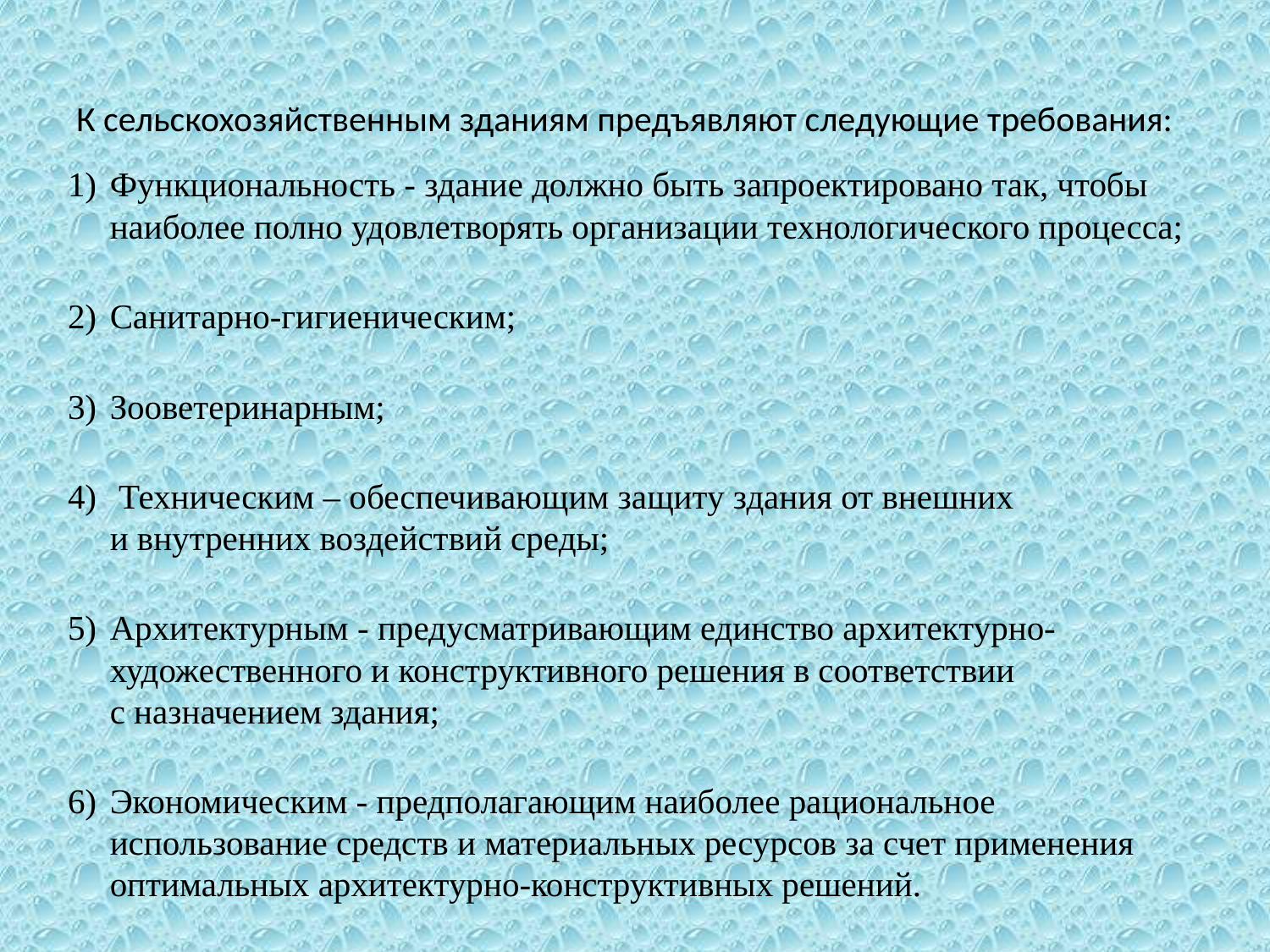

# К сельскохозяйственным зданиям предъявляют следующие требования:
Функциональность - здание должно быть запроектировано так, чтобы наиболее полно удовлетворять организации технологического процесса;
Санитарно-гигиеническим;
Зооветеринарным;
 Техническим – обеспечивающим защиту здания от внешних и внутренних воздействий среды;
Архитектурным - предусматривающим единство архитектурно-художественного и конструктивного решения в соответствии с назначением здания;
Экономическим - предполагающим наиболее рациональное использование средств и материальных ресурсов за счет применения оптимальных архитектурно-конструктивных решений.